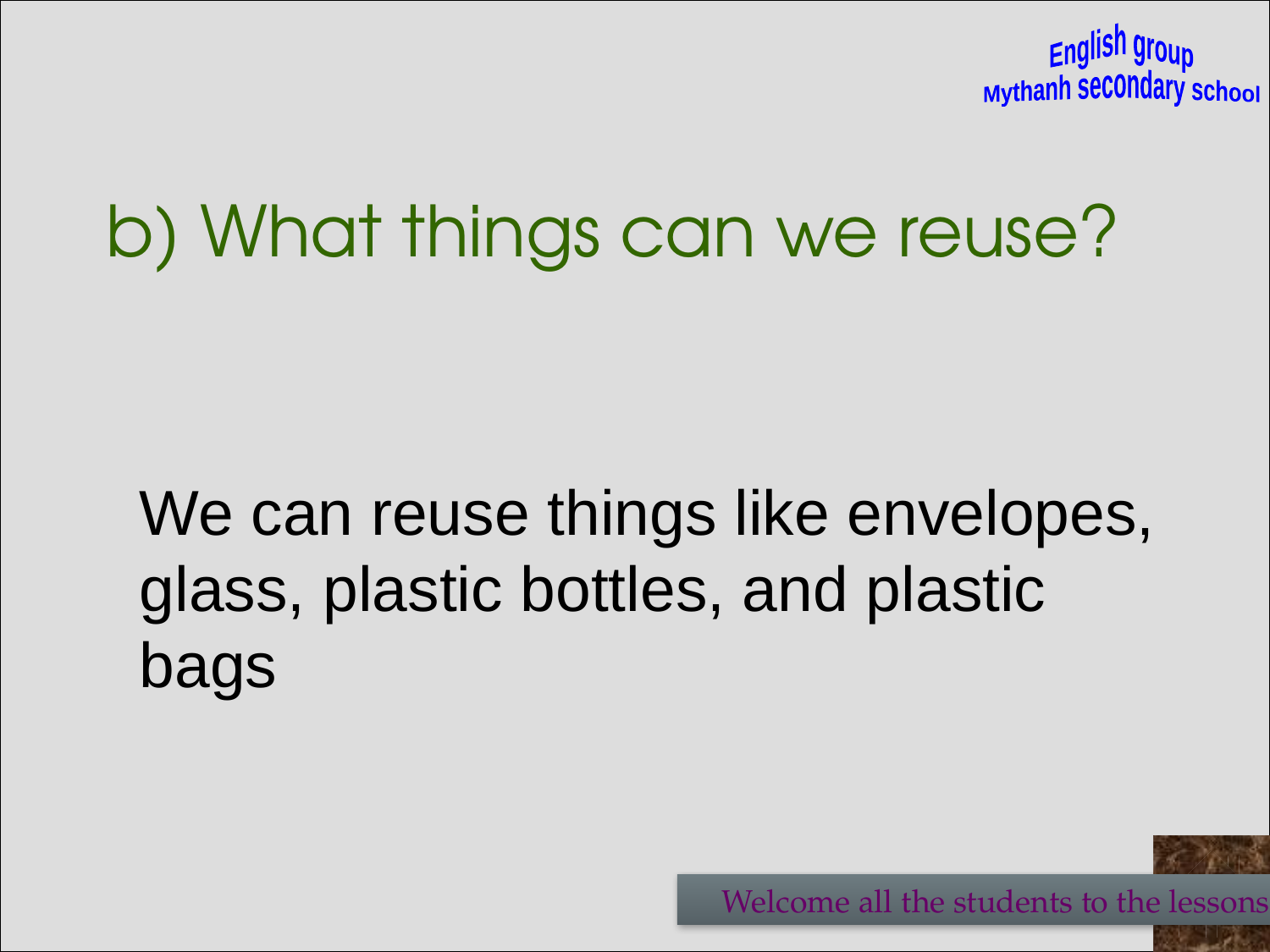

English group
Mythanh secondary school
b) What things can we reuse?
We can reuse things like envelopes, glass, plastic bottles, and plastic bags

    Welcome all the students to the lessons of English group - My Thanh Secondary school.